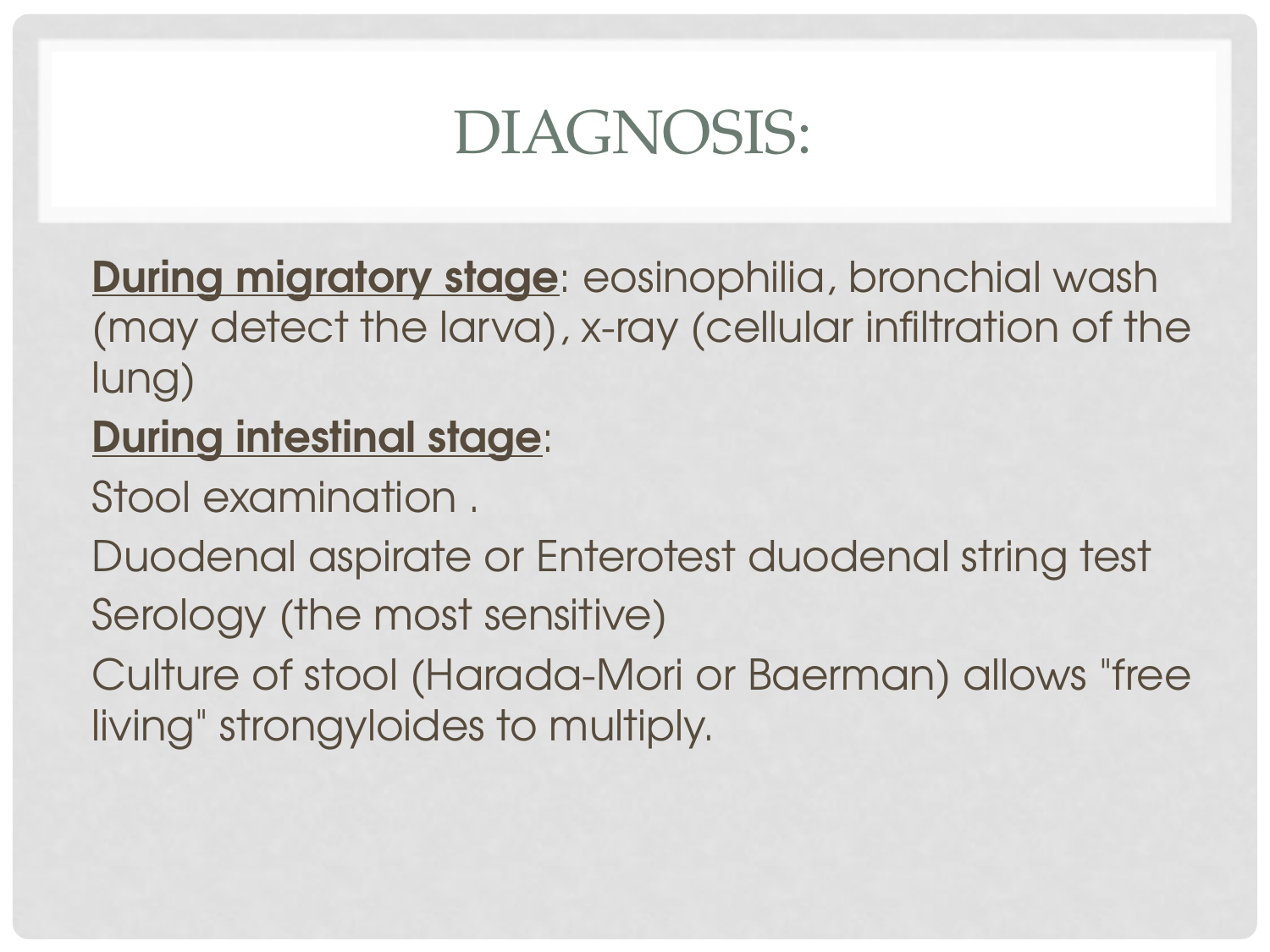

# Diagnosis:
During migratory stage: eosinophilia, bronchial wash (may detect the larva), x-ray (cellular infiltration of the lung)
During intestinal stage:
Stool examination .
Duodenal aspirate or Enterotest duodenal string test
Serology (the most sensitive)
Culture of stool (Harada-Mori or Baerman) allows "free living" strongyloides to multiply.